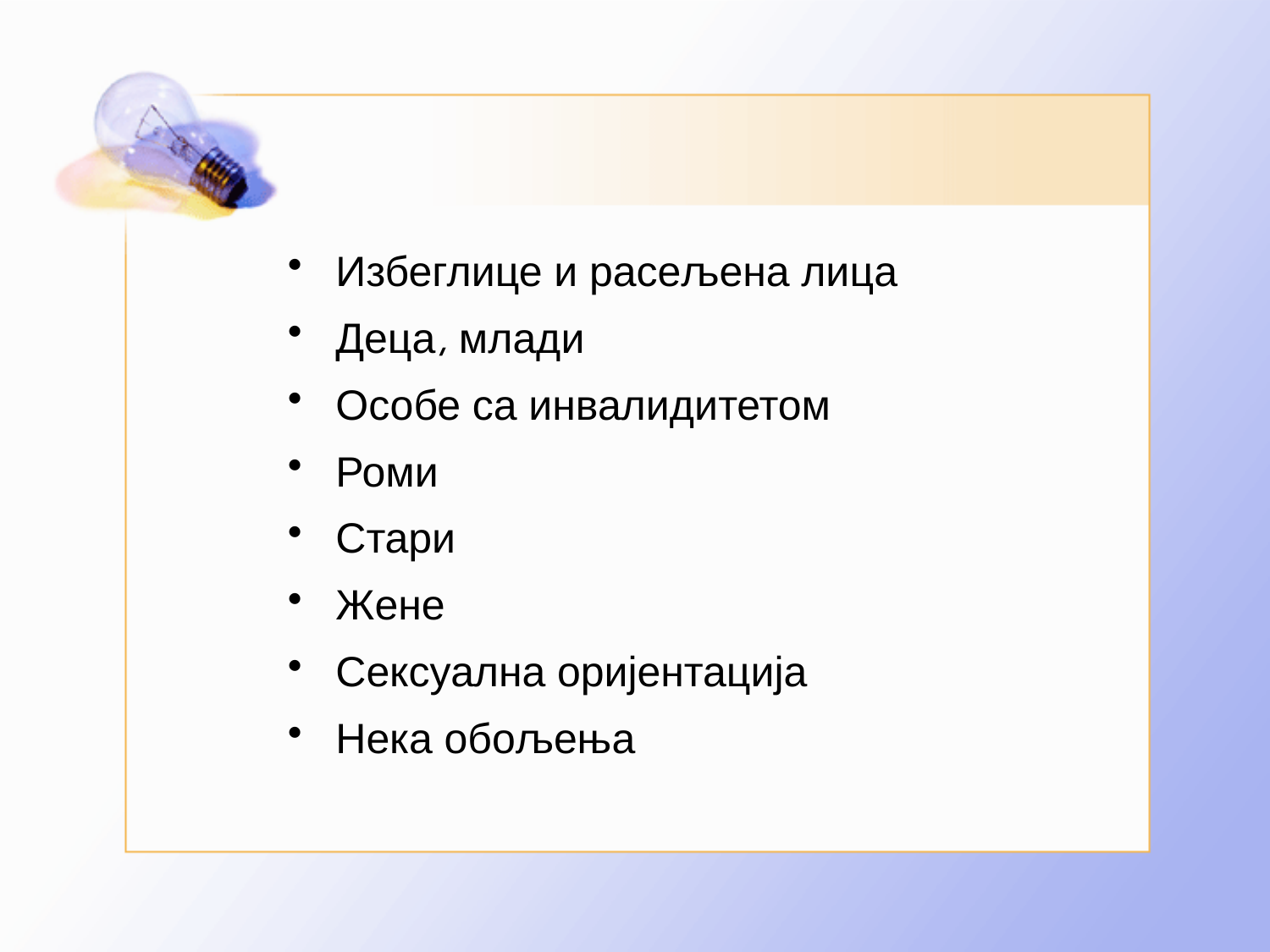

#
Избеглице и расељена лица
Деца, млади
Особе са инвалидитетом
Роми
Стари
Жене
Сексуална оријентација
Нека обољења